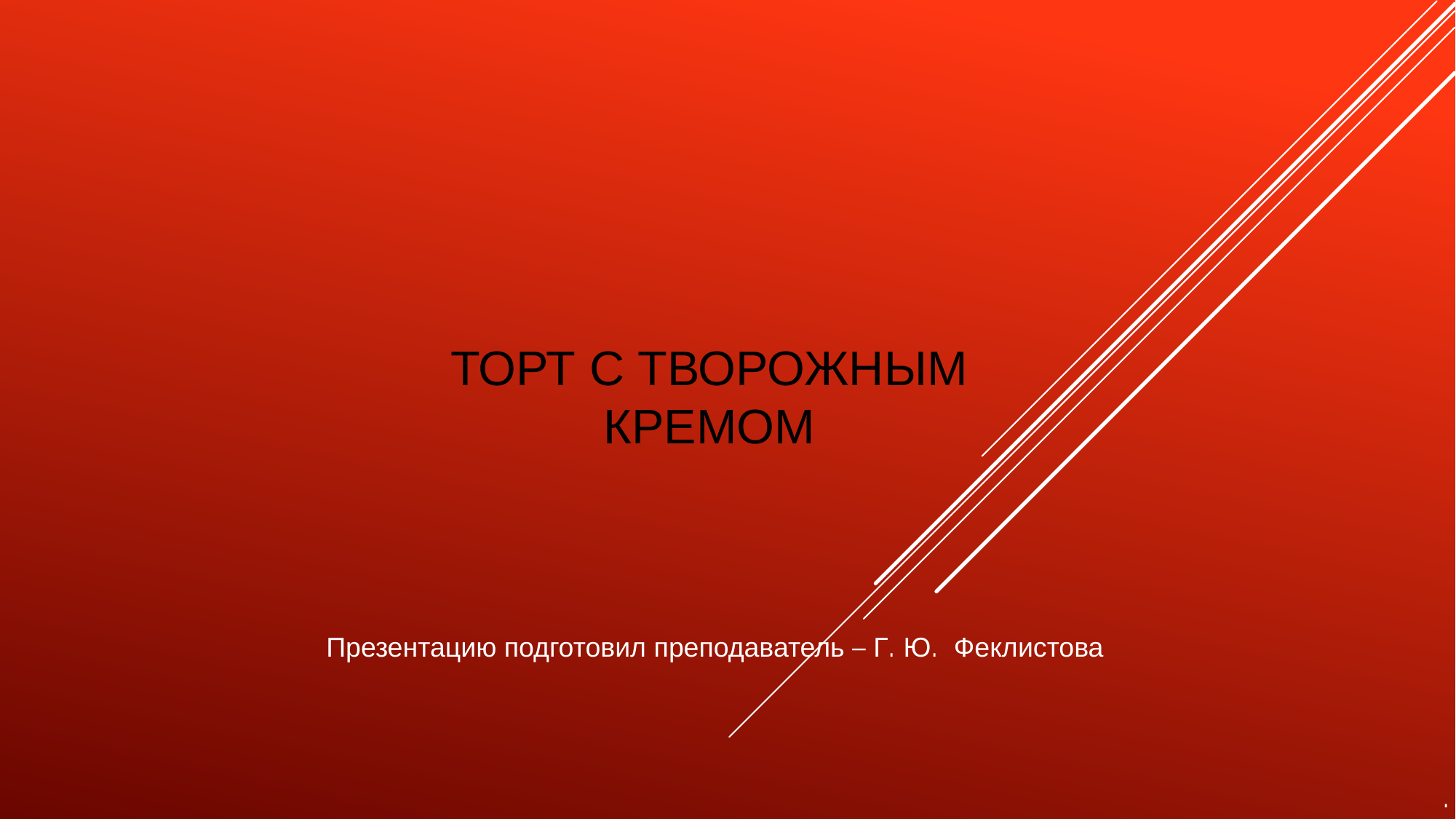

# Торт с ТВОРОЖНЫМ КРЕМОМ
Презентацию подготовил преподаватель – Г. Ю.  Феклистова
.